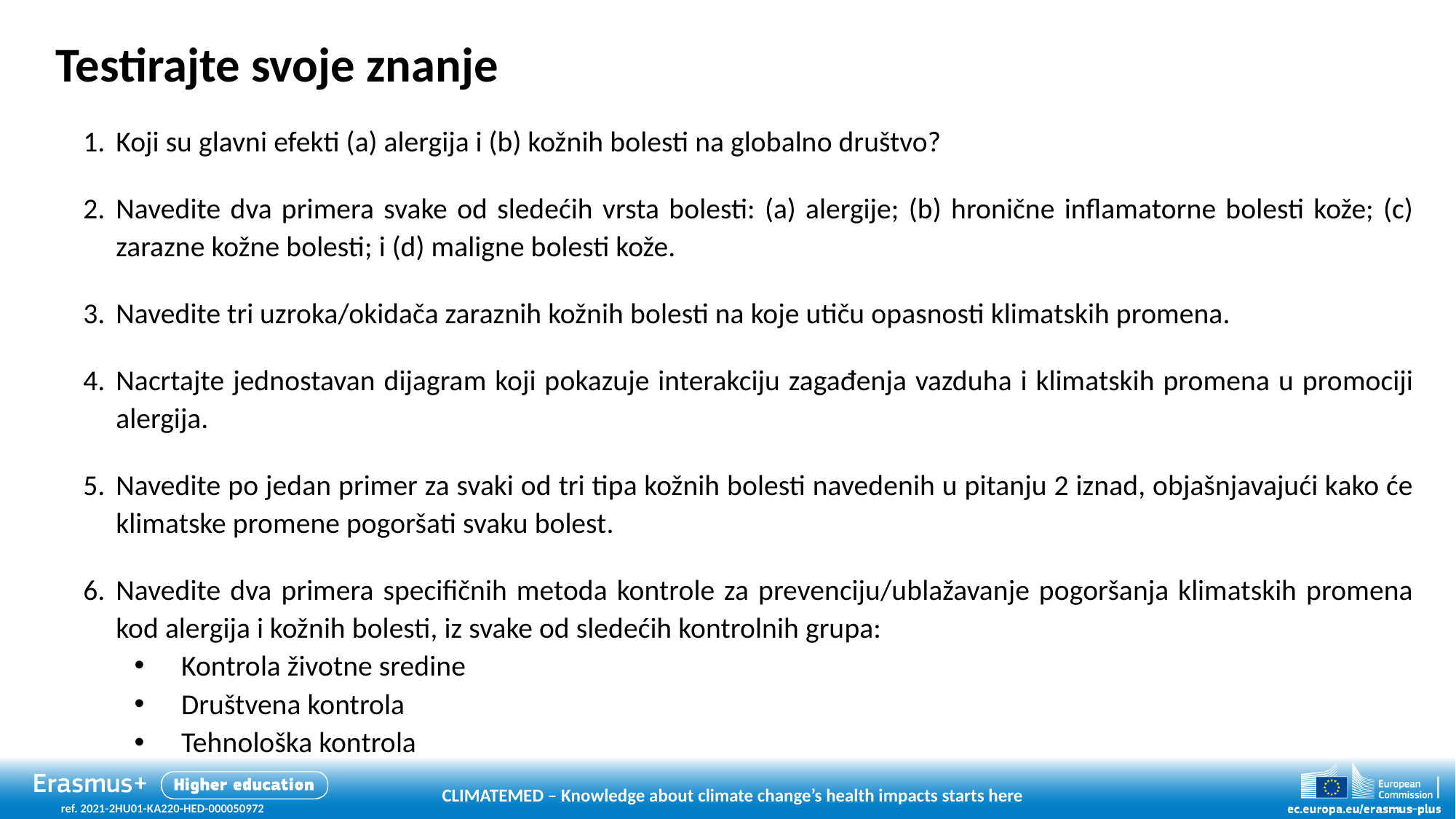

# Testirajte svoje znanje
Koji su glavni efekti (a) alergija i (b) kožnih bolesti na globalno društvo?
Navedite dva primera svake od sledećih vrsta bolesti: (a) alergije; (b) hronične inflamatorne bolesti kože; (c) zarazne kožne bolesti; i (d) maligne bolesti kože.
Navedite tri uzroka/okidača zaraznih kožnih bolesti na koje utiču opasnosti klimatskih promena.
Nacrtajte jednostavan dijagram koji pokazuje interakciju zagađenja vazduha i klimatskih promena u promociji alergija.
Navedite po jedan primer za svaki od tri tipa kožnih bolesti navedenih u pitanju 2 iznad, objašnjavajući kako će klimatske promene pogoršati svaku bolest.
Navedite dva primera specifičnih metoda kontrole za prevenciju/ublažavanje pogoršanja klimatskih promena kod alergija i kožnih bolesti, iz svake od sledećih kontrolnih grupa:
Kontrola životne sredine
Društvena kontrola
Tehnološka kontrola